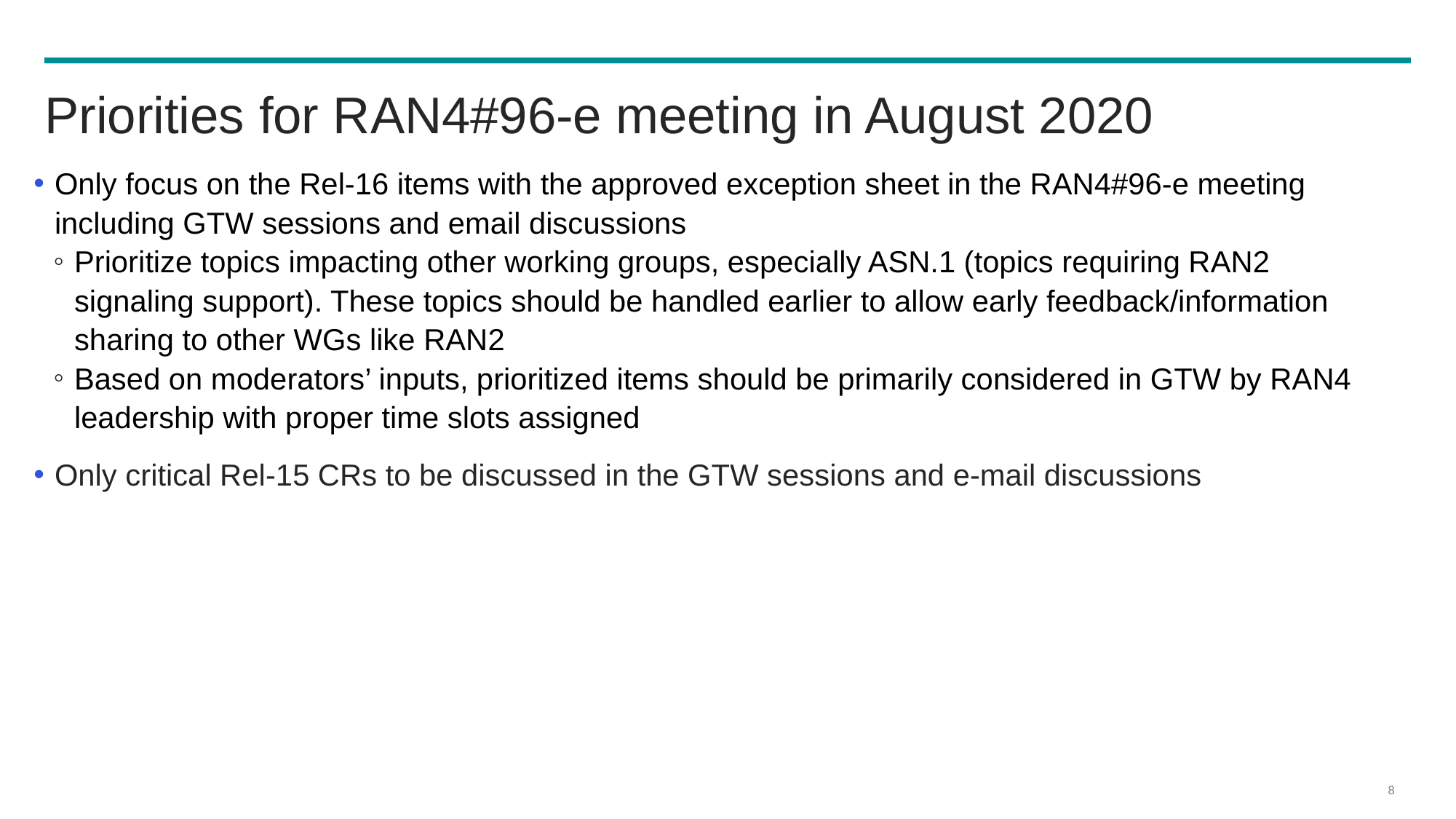

# Priorities for RAN4#96-e meeting in August 2020
Only focus on the Rel-16 items with the approved exception sheet in the RAN4#96-e meeting including GTW sessions and email discussions
Prioritize topics impacting other working groups, especially ASN.1 (topics requiring RAN2 signaling support). These topics should be handled earlier to allow early feedback/information sharing to other WGs like RAN2
Based on moderators’ inputs, prioritized items should be primarily considered in GTW by RAN4 leadership with proper time slots assigned
Only critical Rel-15 CRs to be discussed in the GTW sessions and e-mail discussions